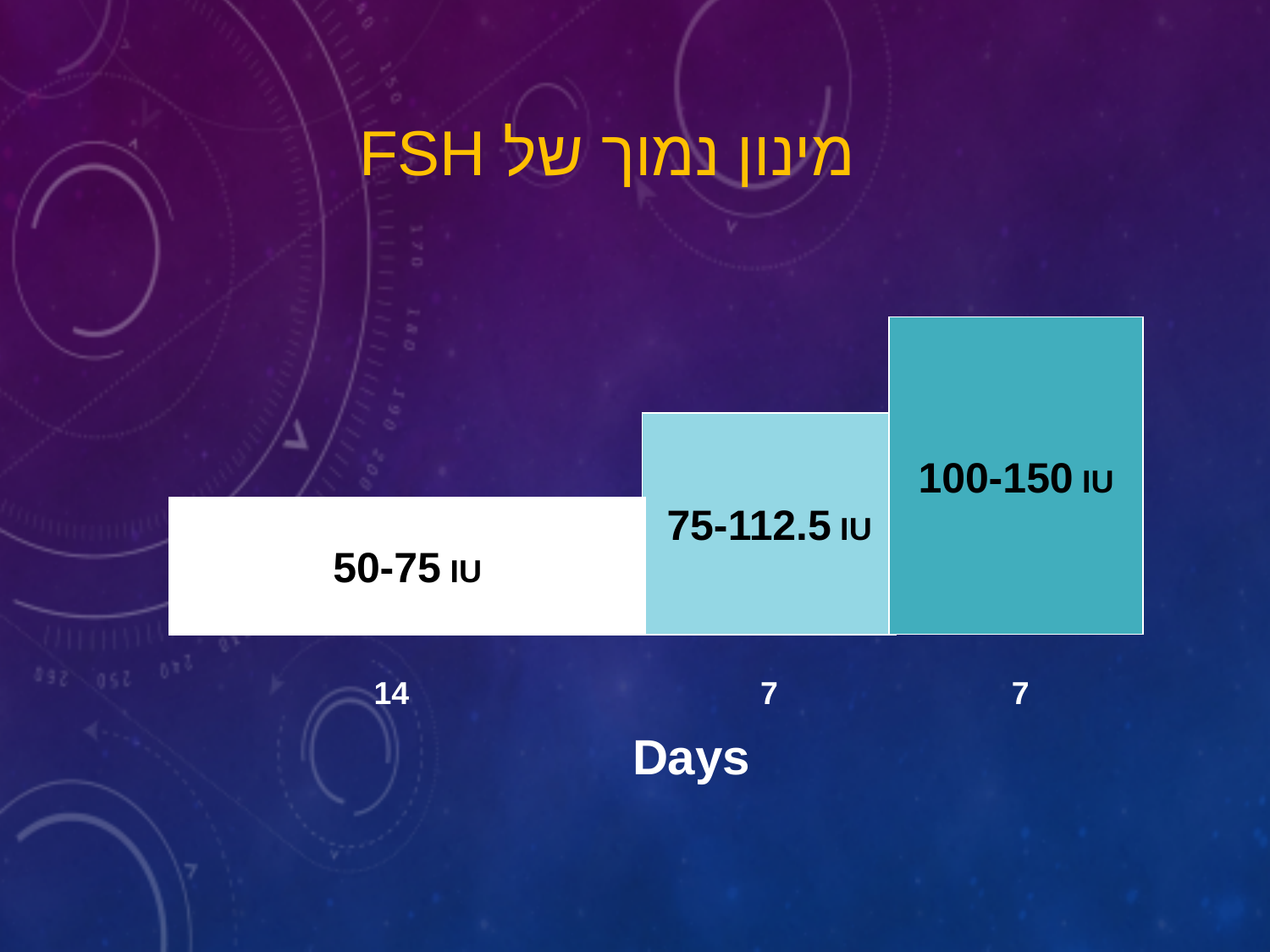

מינון נמוך של FSH
100-150 IU
75-112.5 IU
50-75 IU
14
7
7
Days